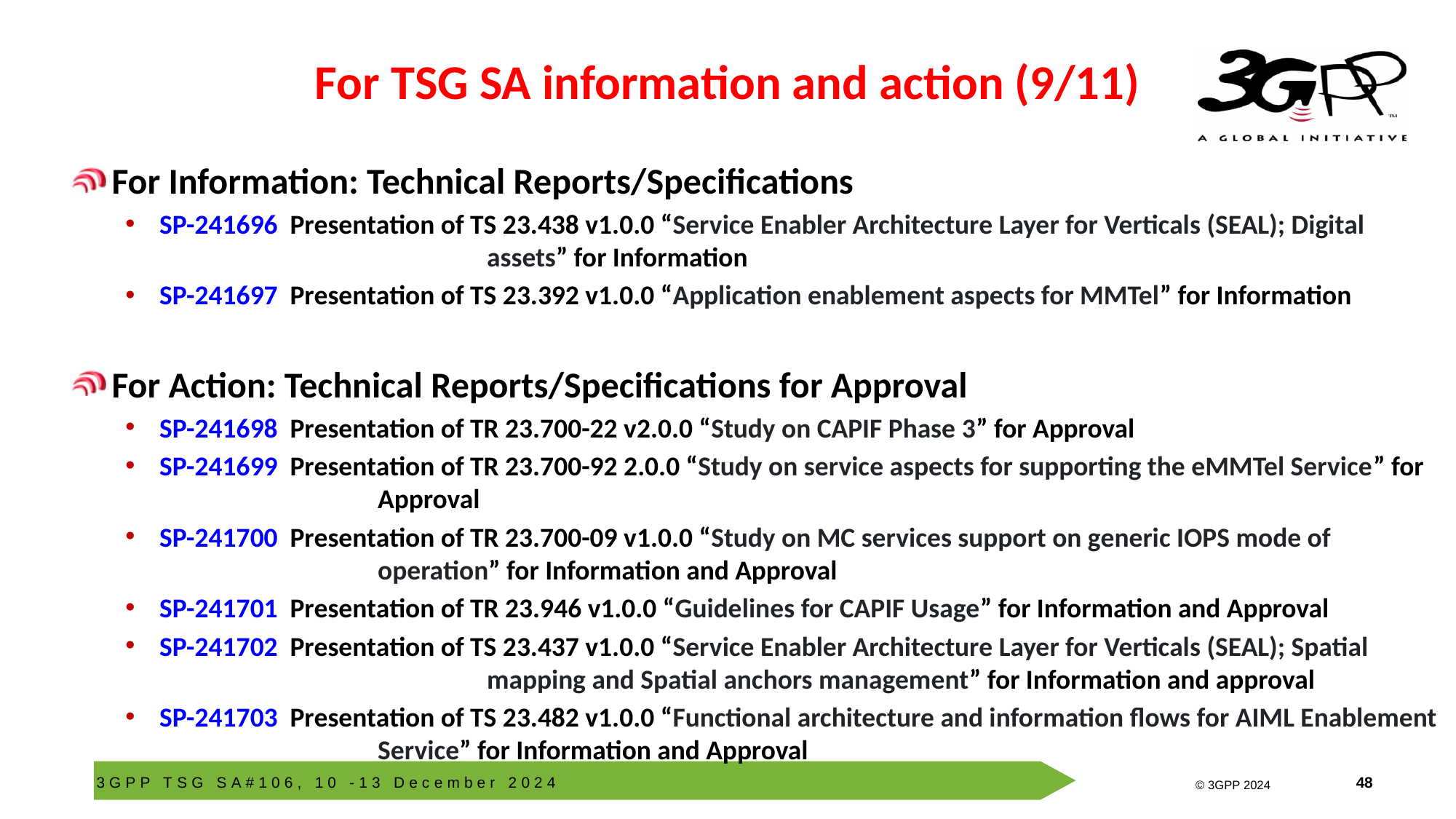

# For TSG SA information and action (9/11)
For Information: Technical Reports/Specifications
SP-241696  Presentation of TS 23.438 v1.0.0 “Service Enabler Architecture Layer for Verticals (SEAL); Digital 			assets” for Information
SP-241697  Presentation of TS 23.392 v1.0.0 “Application enablement aspects for MMTel” for Information

For Action: Technical Reports/Specifications for Approval
SP-241698  Presentation of TR 23.700-22 v2.0.0 “Study on CAPIF Phase 3” for Approval
SP-241699  Presentation of TR 23.700-92 2.0.0 “Study on service aspects for supporting the eMMTel Service” for 		Approval
SP-241700  Presentation of TR 23.700-09 v1.0.0 “Study on MC services support on generic IOPS mode of 			operation” for Information and Approval
SP-241701  Presentation of TR 23.946 v1.0.0 “Guidelines for CAPIF Usage” for Information and Approval
SP-241702  Presentation of TS 23.437 v1.0.0 “Service Enabler Architecture Layer for Verticals (SEAL); Spatial 			mapping and Spatial anchors management” for Information and approval
SP-241703  Presentation of TS 23.482 v1.0.0 “Functional architecture and information flows for AIML Enablement 		Service” for Information and Approval